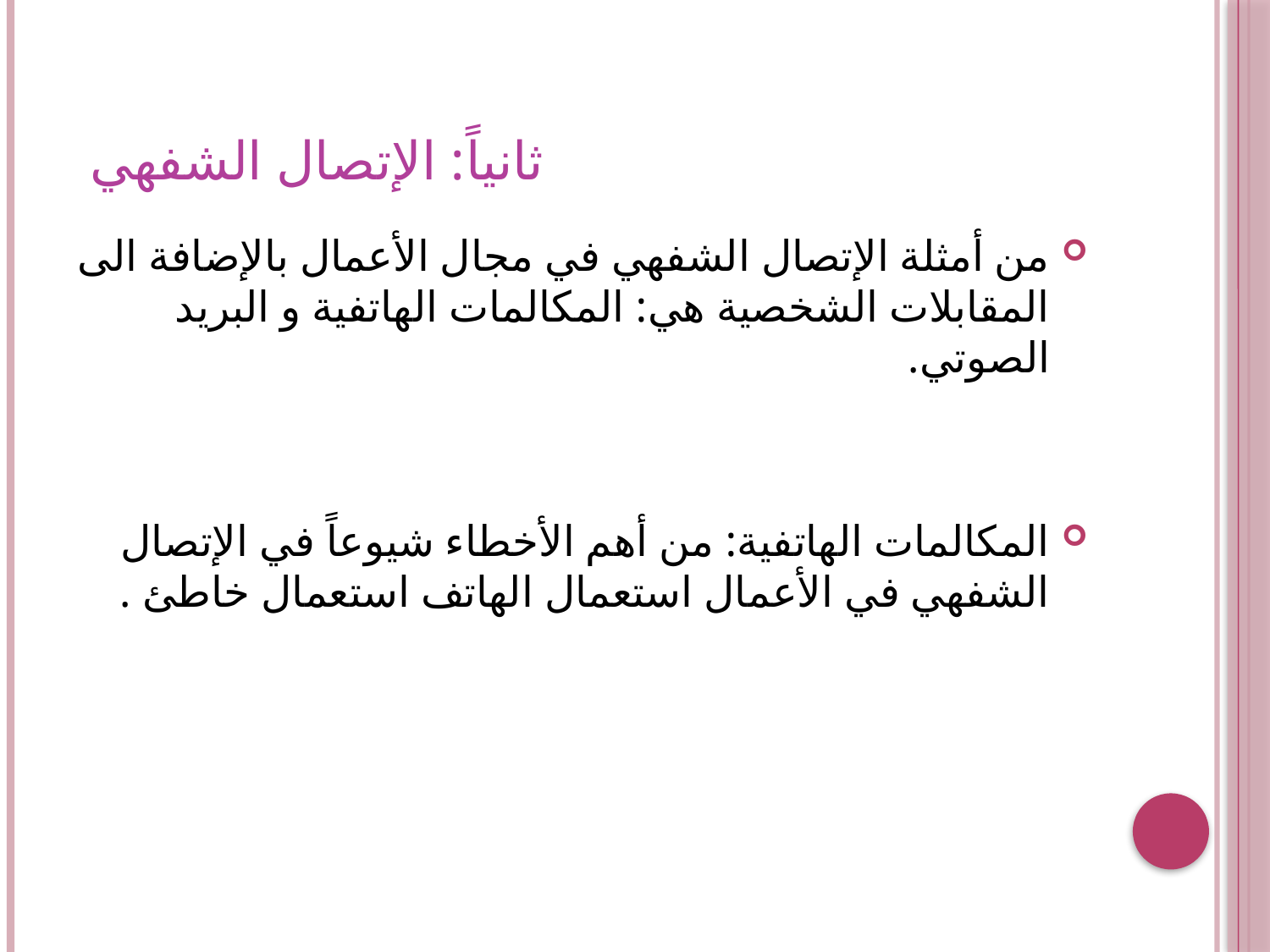

# ثانياً: الإتصال الشفهي
من أمثلة الإتصال الشفهي في مجال الأعمال بالإضافة الى المقابلات الشخصية هي: المكالمات الهاتفية و البريد الصوتي.

المكالمات الهاتفية: من أهم الأخطاء شيوعاً في الإتصال الشفهي في الأعمال استعمال الهاتف استعمال خاطئ .